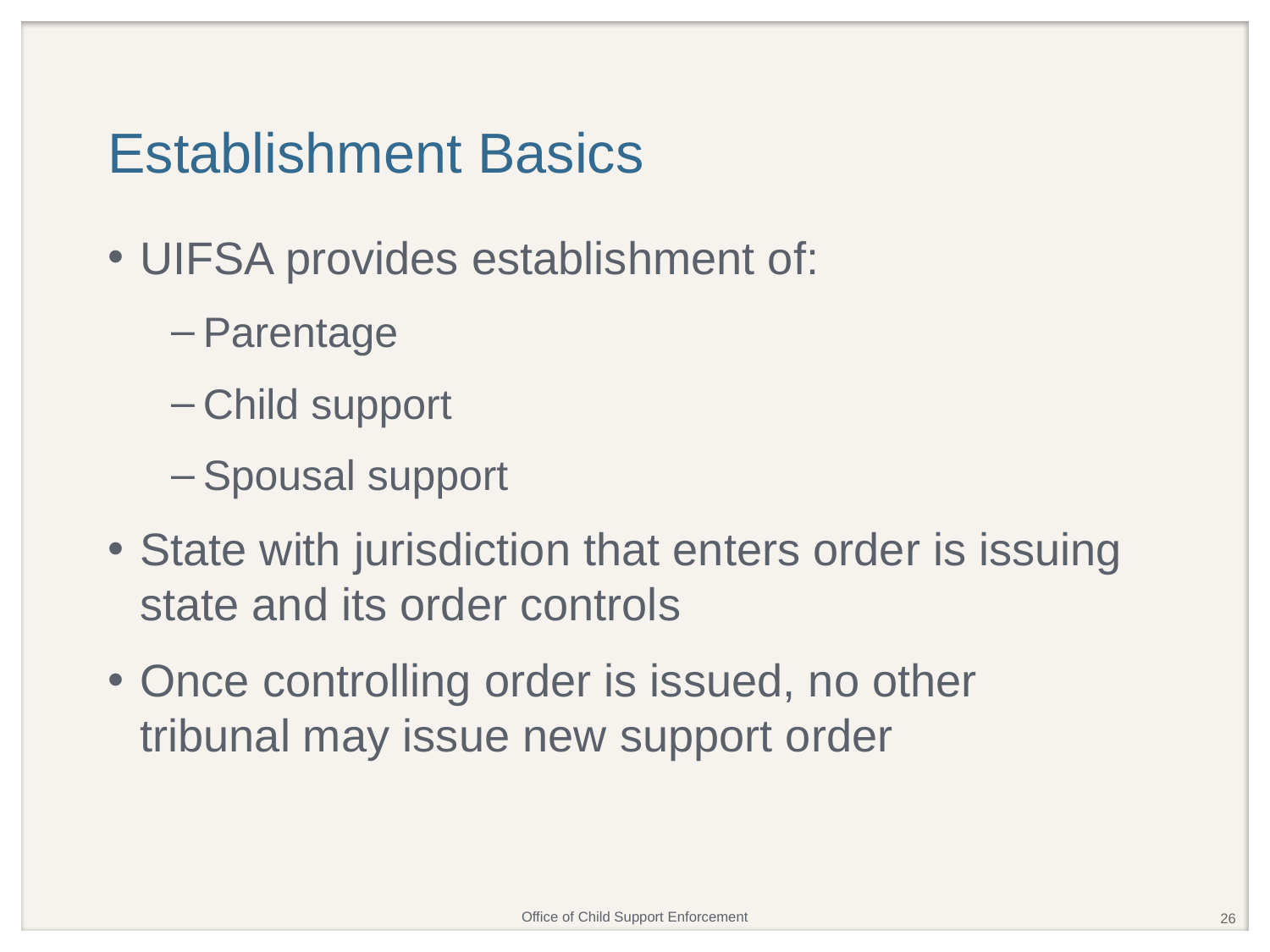

# Establishment Basics
UIFSA provides establishment of:
Parentage
Child support
Spousal support
State with jurisdiction that enters order is issuing state and its order controls
Once controlling order is issued, no other tribunal may issue new support order

26